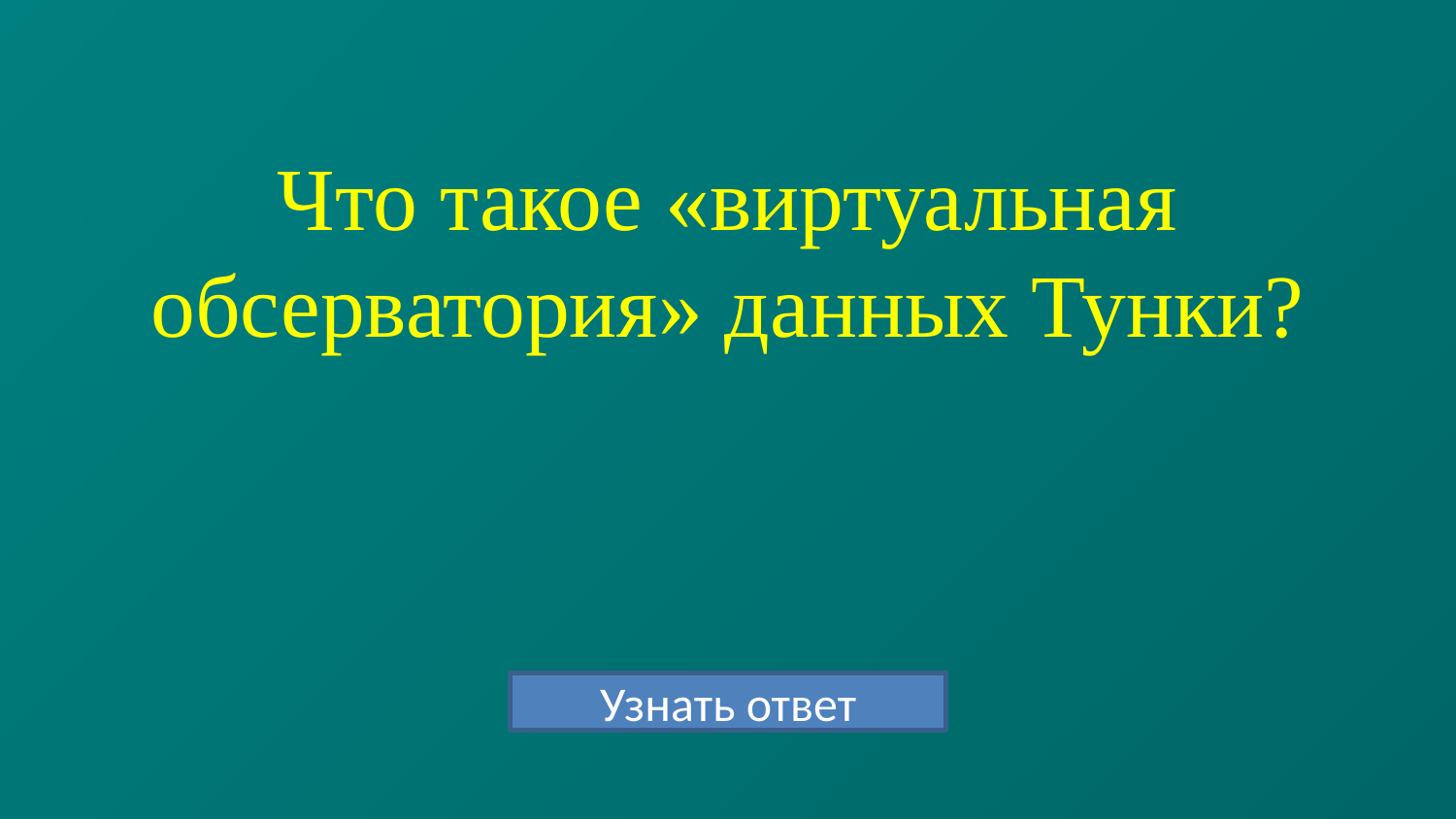

# Что такое «виртуальная обсерватория» данных Тунки?